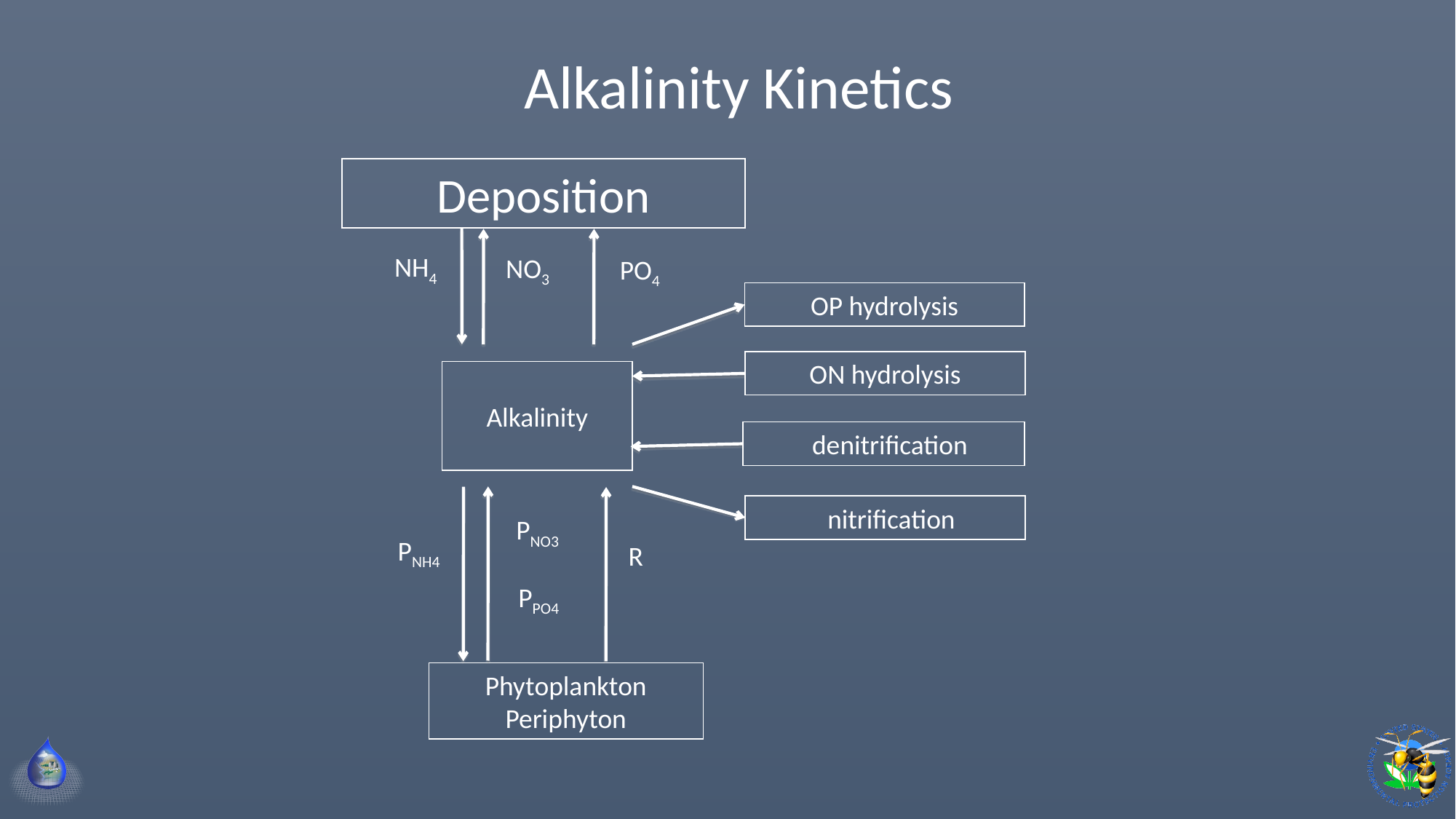

# Alkalinity Kinetics
Deposition
NH4
NO3
PO4
OP hydrolysis
ON hydrolysis

Alkalinity

  denitrification
  nitrification
PNO3
PNH4
R
PPO4
Phytoplankton
Periphyton